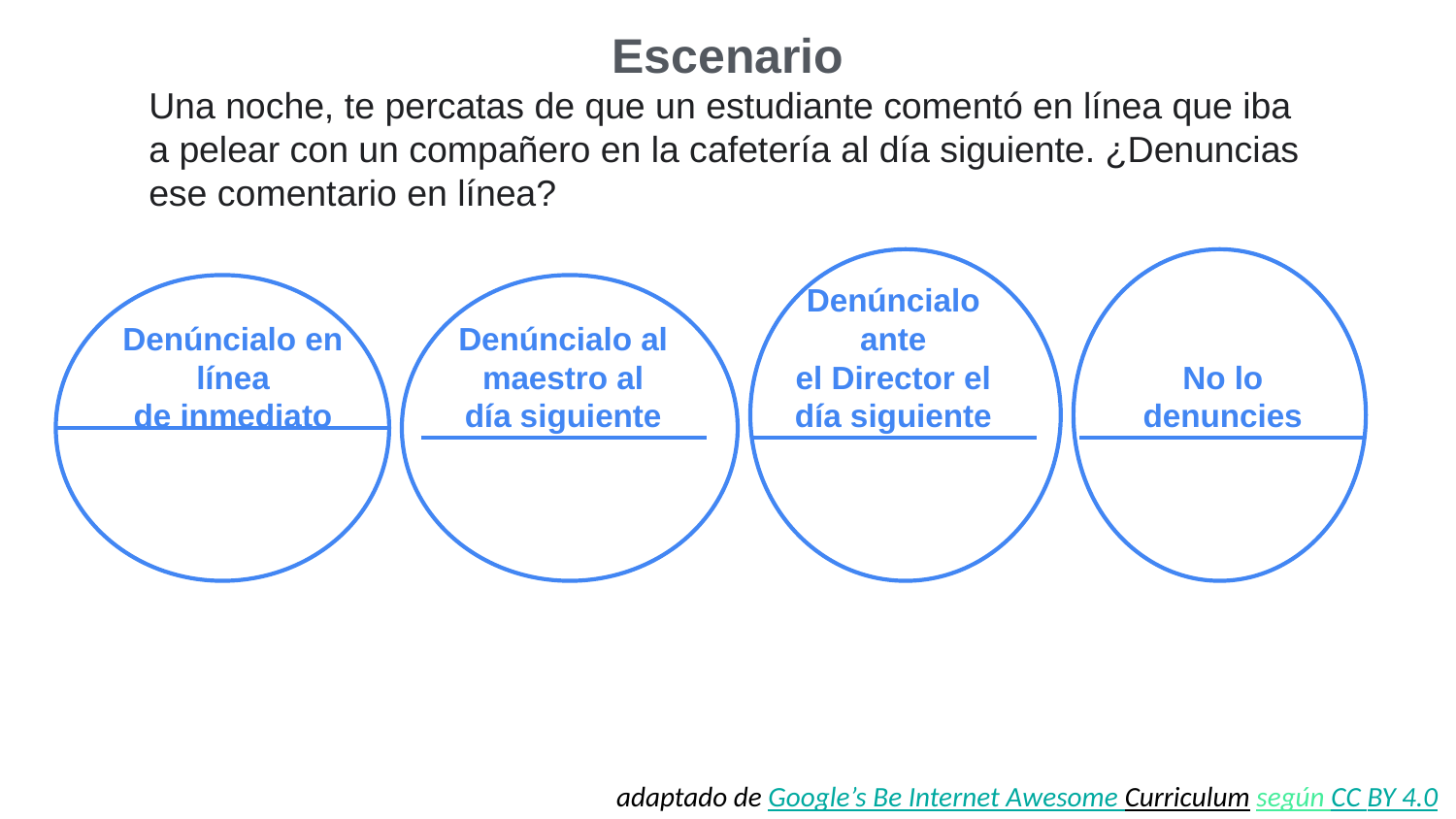

Escenario
Una noche, te percatas de que un estudiante comentó en línea que iba a pelear con un compañero en la cafetería al día siguiente. ¿Denuncias ese comentario en línea?

Denúncialo en línea
de inmediato
Denúncialo al
maestro al
día siguiente
Denúncialo ante
el Director el
día siguiente
No lo
denuncies
adaptado de Google’s Be Internet Awesome Curriculum según CC BY 4.0